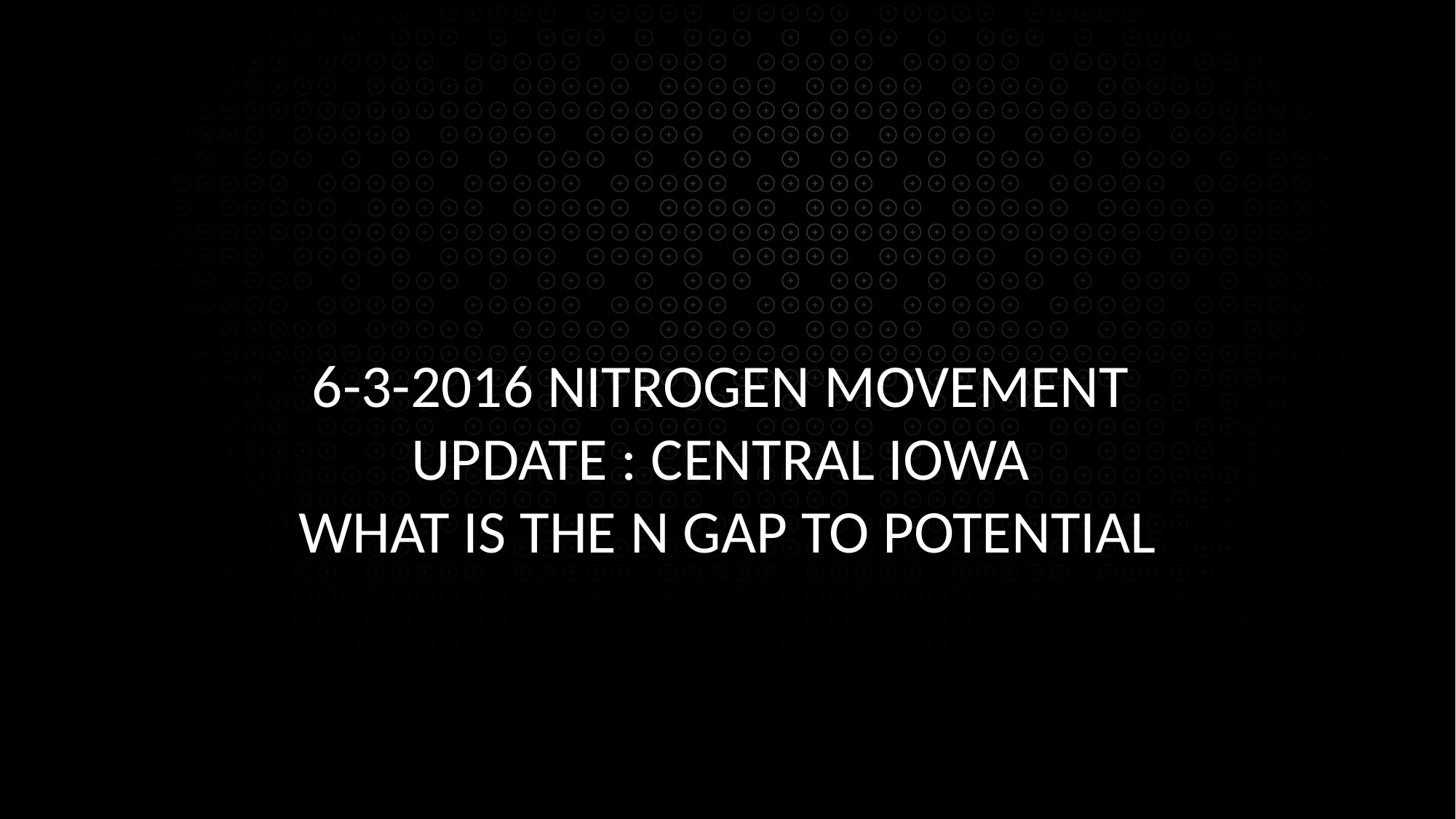

# 6-3-2016 Nitrogen movement Update : central Iowa what is the N gap to potential